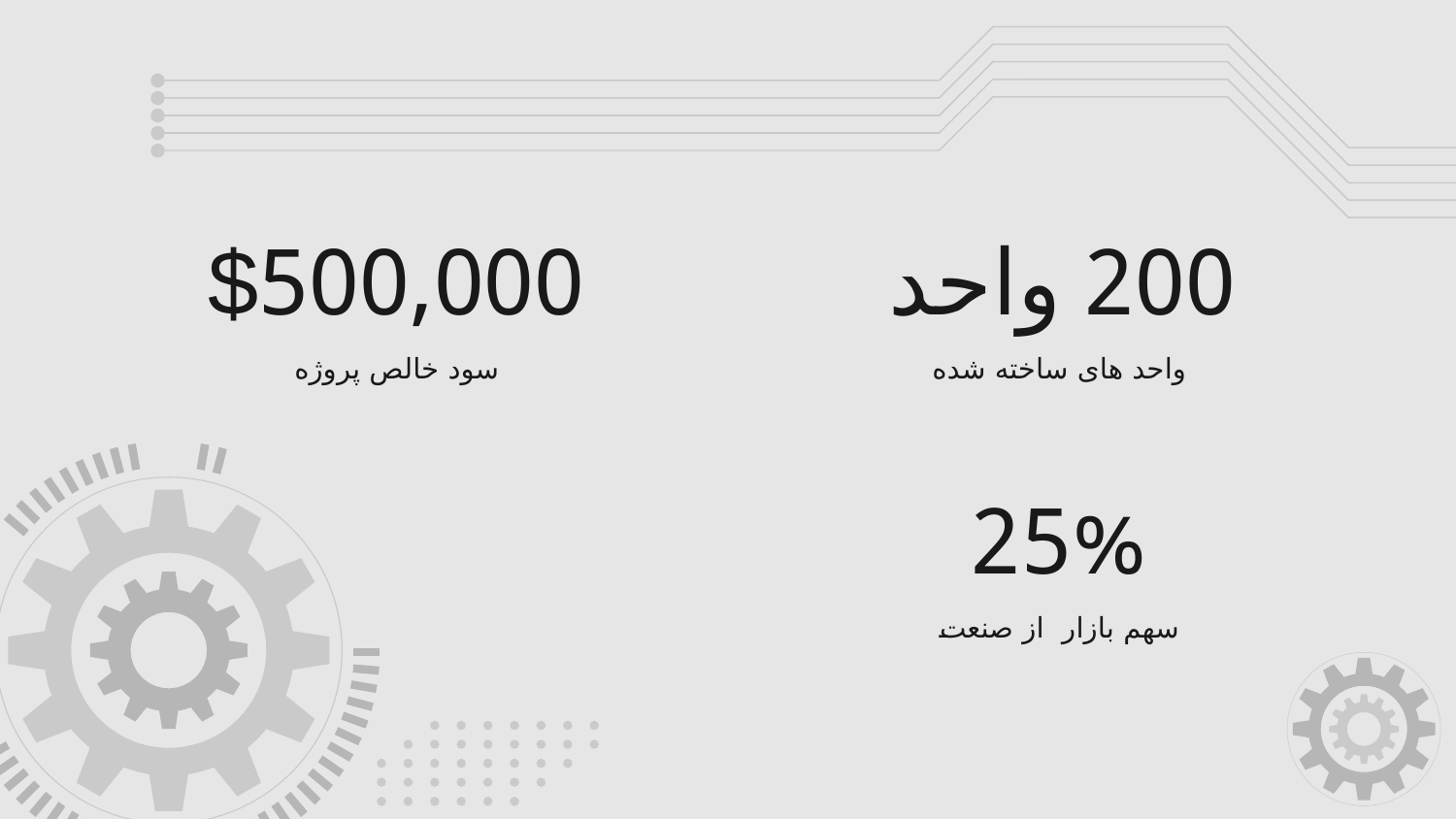

200 واحد
# $500,000
واحد های ساخته شده
سود خالص پروژه

25%
سهم بازار  از صنعت